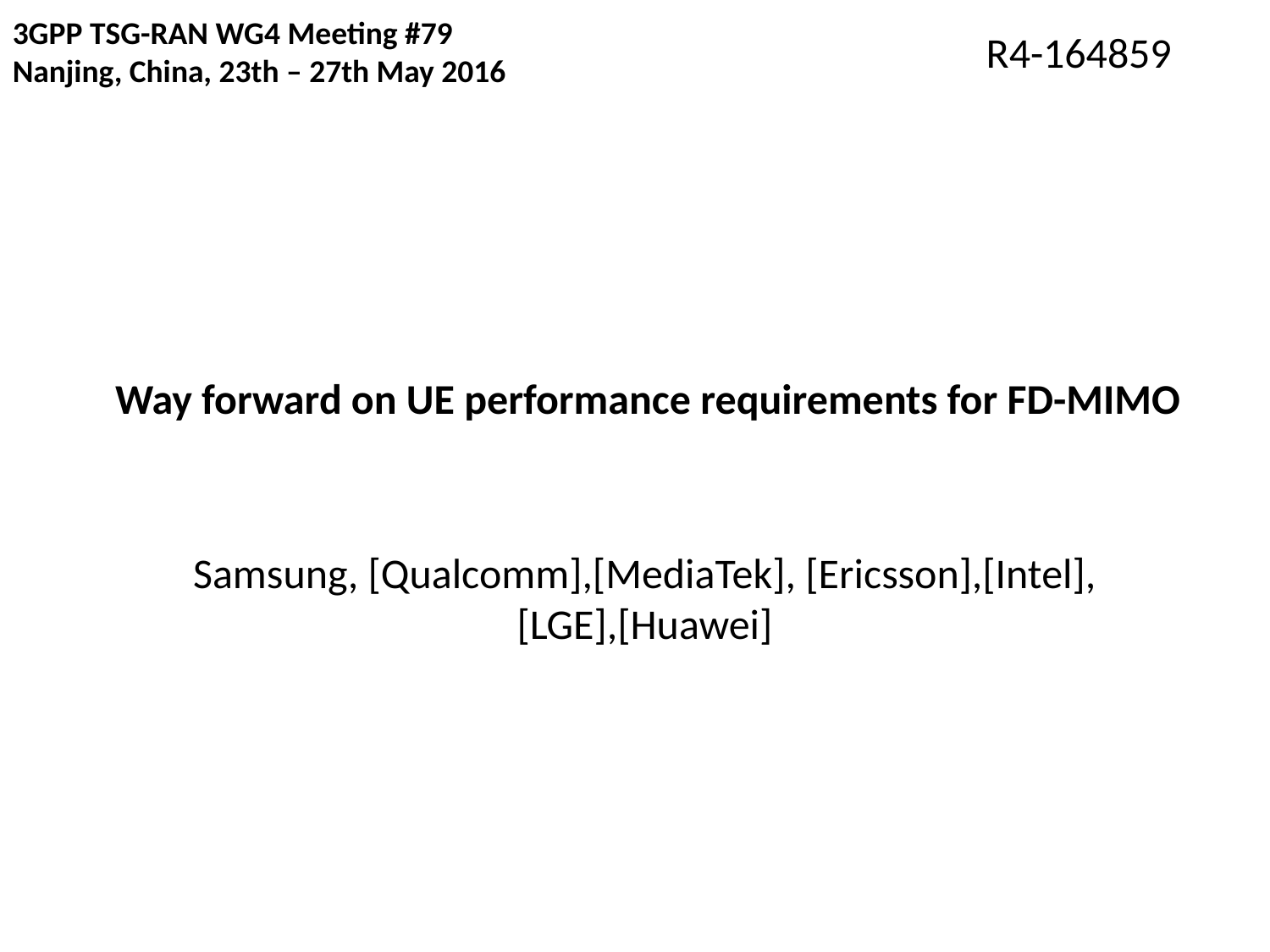

3GPP TSG-RAN WG4 Meeting #79
Nanjing, China, 23th – 27th May 2016
R4-164859
# Way forward on UE performance requirements for FD-MIMO
Samsung, [Qualcomm],[MediaTek], [Ericsson],[Intel],[LGE],[Huawei]